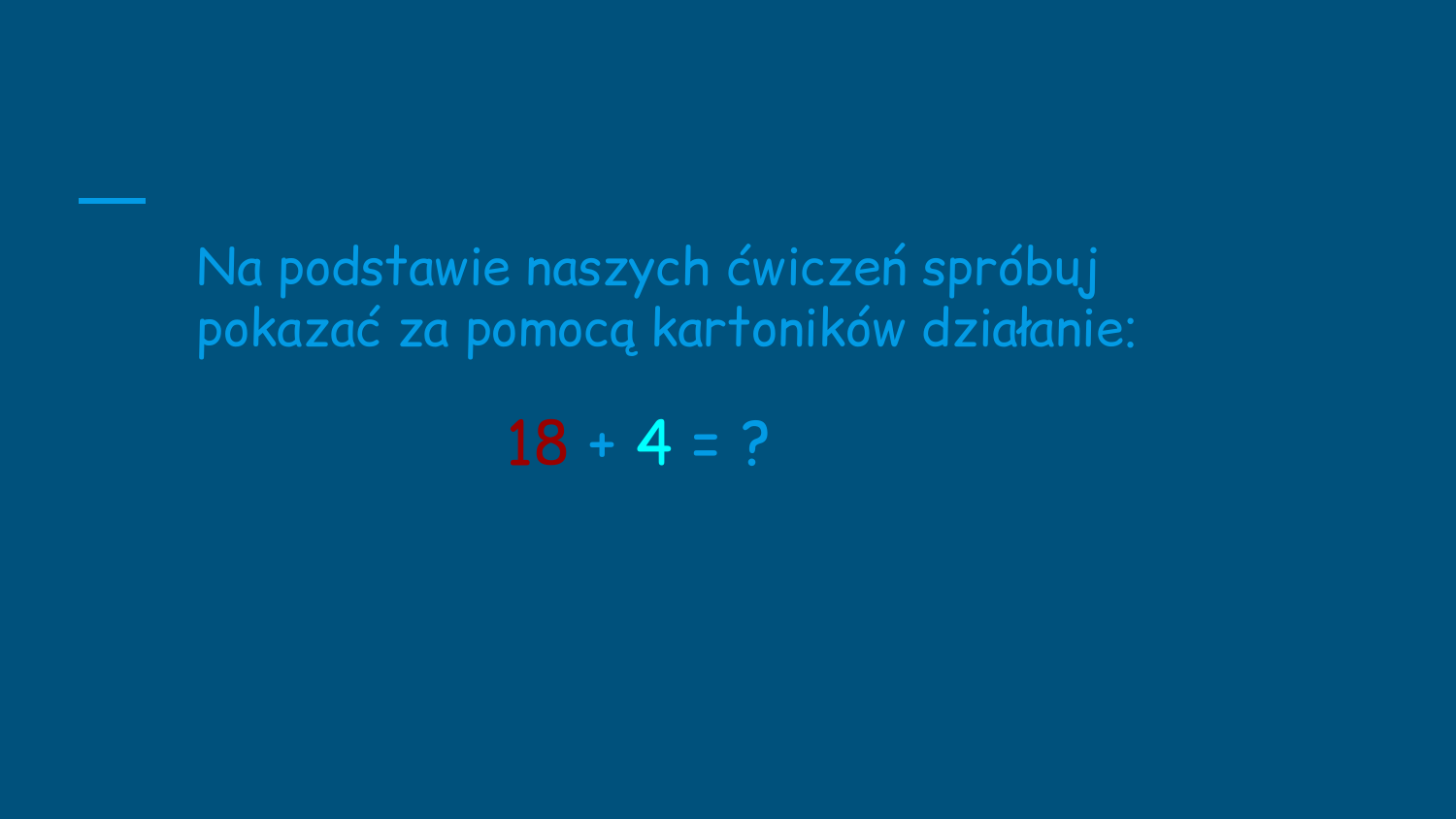

Na podstawie naszych ćwiczeń spróbuj pokazać za pomocą kartoników działanie:

             18 + 4 = ?